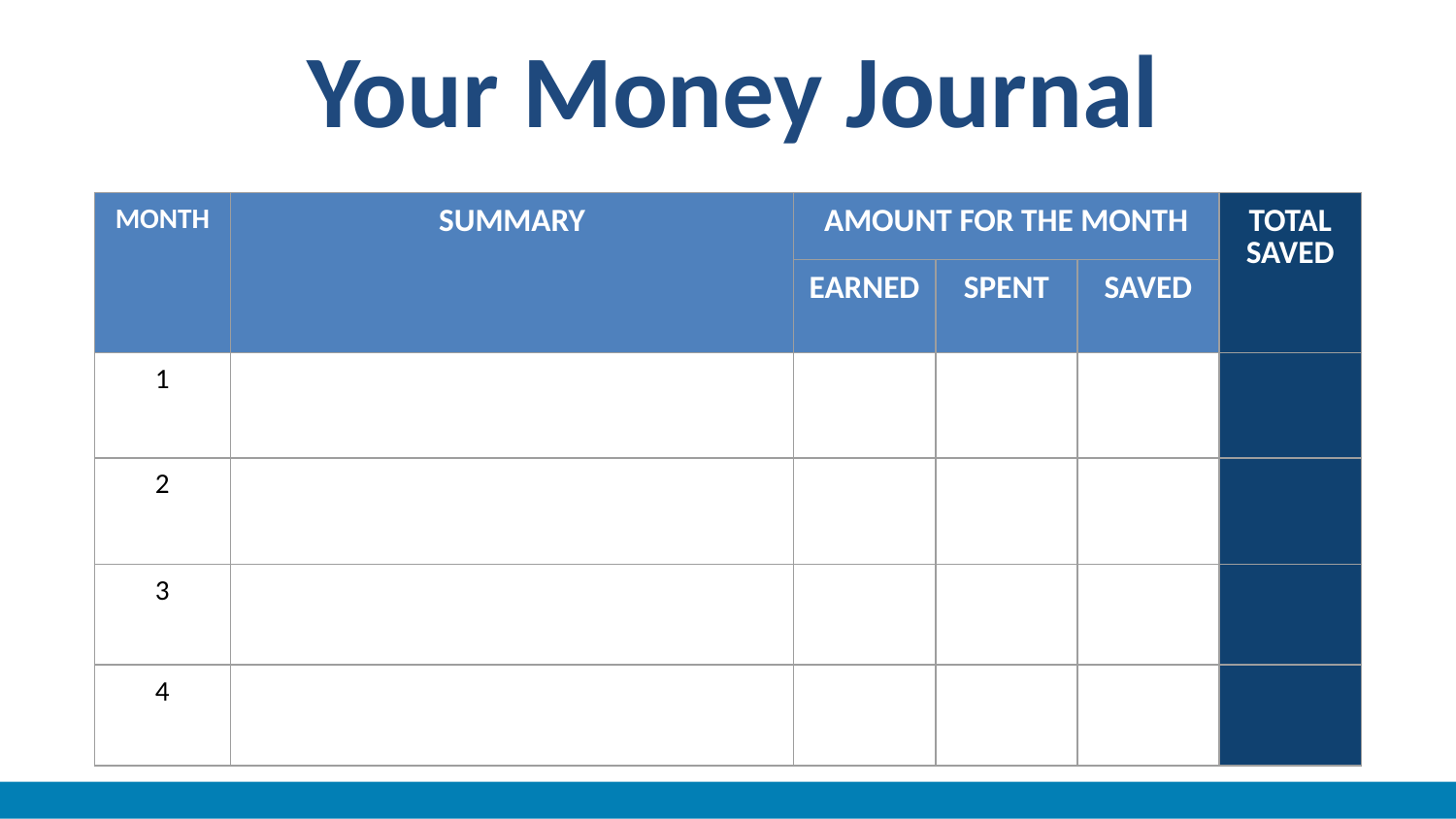

Your Money Journal
| MONTH | SUMMARY | AMOUNT FOR THE MONTH |  |  | TOTAL SAVED |
| --- | --- | --- | --- | --- | --- |
|  |  | EARNED | SPENT | SAVED |  |
| 1 |  |  |  |  |  |
| 2 |  |  |  |  |  |
| 3 |  |  |  |  |  |
| 4 |  |  |  |  |  |